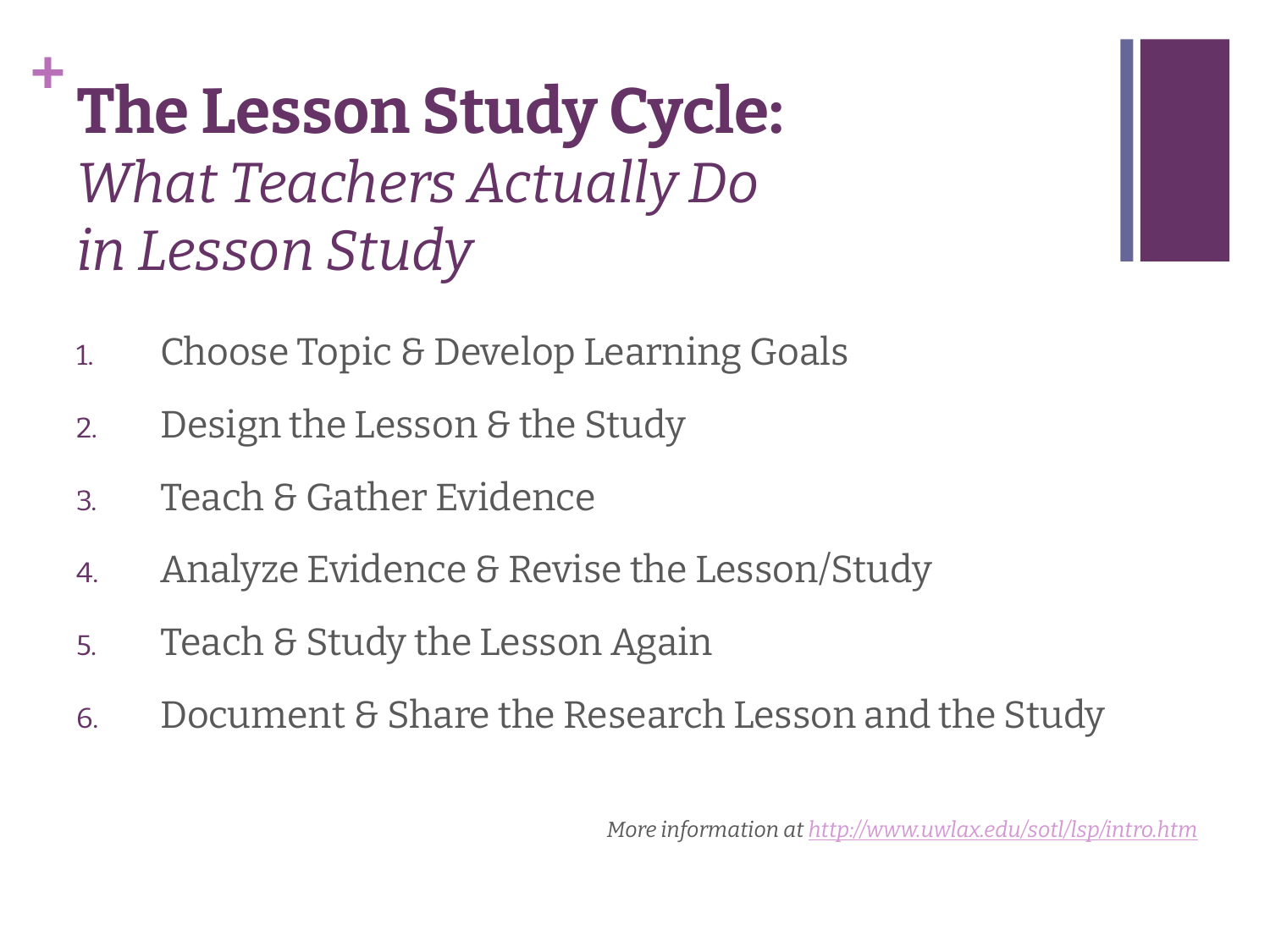

# The Lesson Study Cycle: What Teachers Actually Do in Lesson Study
Choose Topic & Develop Learning Goals
Design the Lesson & the Study
Teach & Gather Evidence
Analyze Evidence & Revise the Lesson/Study
Teach & Study the Lesson Again
Document & Share the Research Lesson and the Study

More information at http://www.uwlax.edu/sotl/lsp/intro.htm